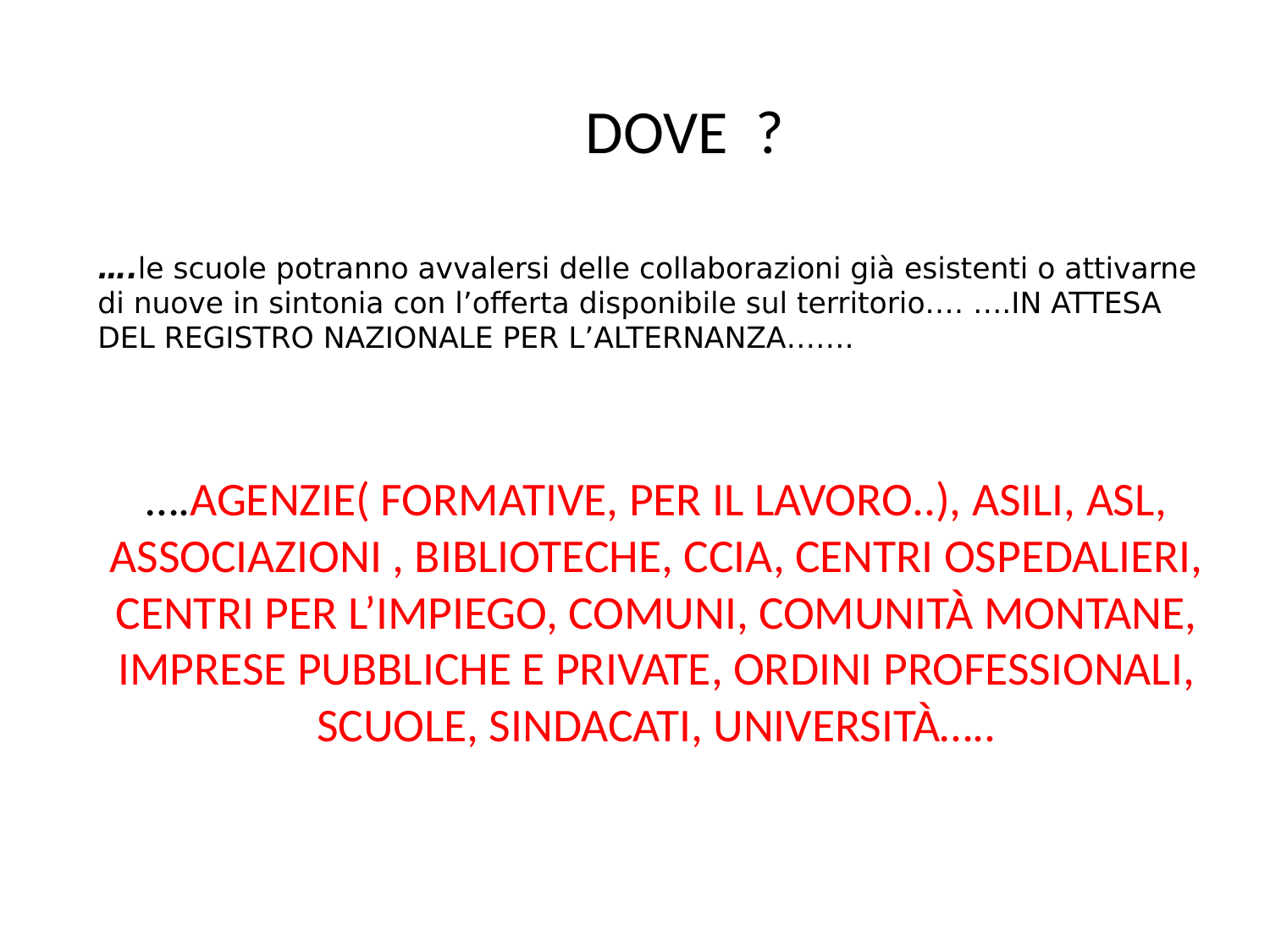

# DOVE  ?

….le scuole potranno avvalersi delle collaborazioni già esistenti o attivarne di nuove in sintonia con l’offerta disponibile sul territorio…. ….IN ATTESA DEL REGISTRO NAZIONALE PER L’ALTERNANZA…….

….AGENZIE( FORMATIVE, PER IL LAVORO..), ASILI, ASL, ASSOCIAZIONI , BIBLIOTECHE, CCIA, CENTRI OSPEDALIERI, CENTRI PER L’IMPIEGO, COMUNI, COMUNITÀ MONTANE, IMPRESE PUBBLICHE E PRIVATE, ORDINI PROFESSIONALI, SCUOLE, SINDACATI, UNIVERSITÀ…..